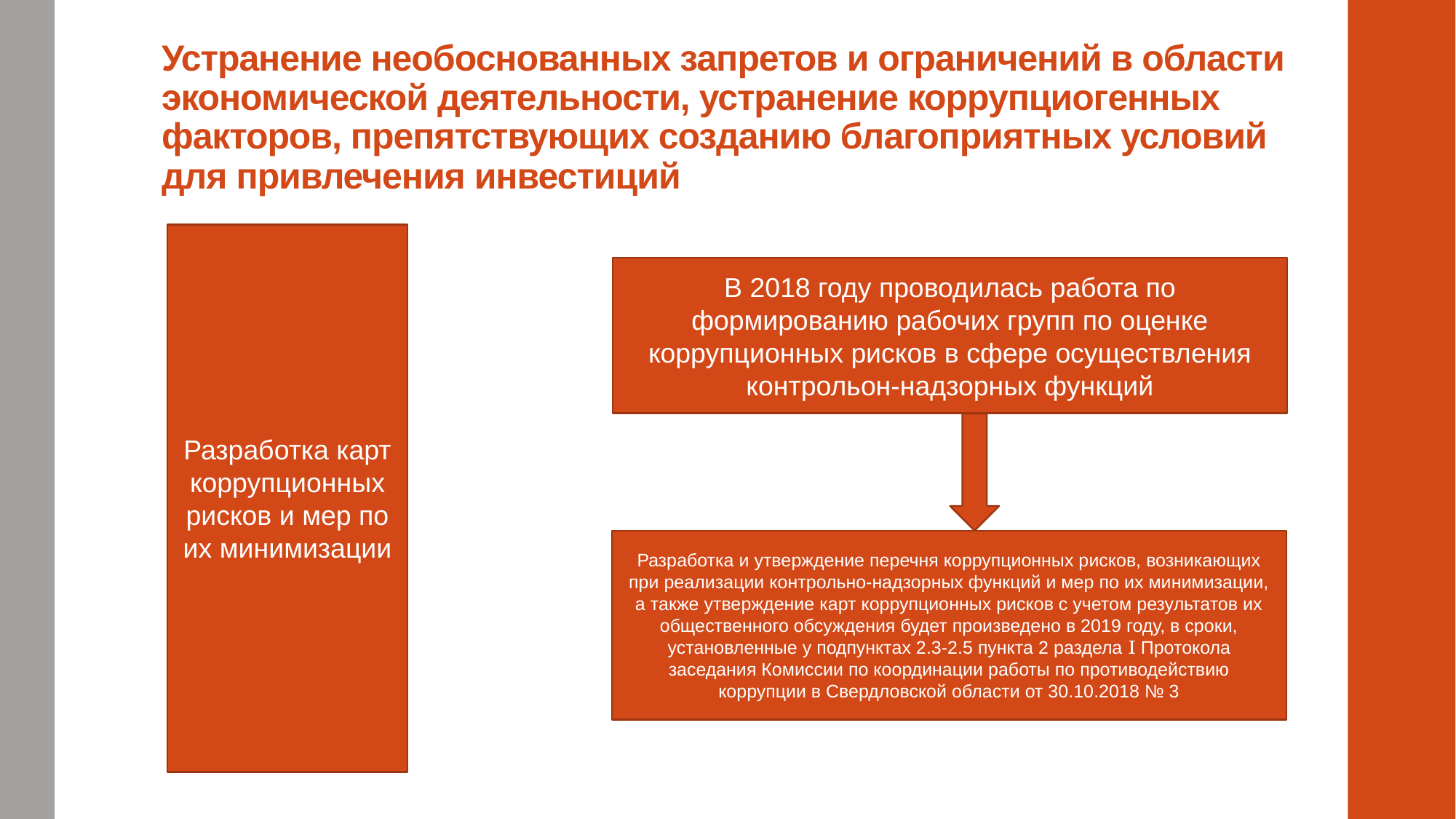

# Устранение необоснованных запретов и ограничений в области экономической деятельности, устранение коррупциогенных факторов, препятствующих созданию благоприятных условий для привлечения инвестиций
Разработка карт коррупционных рисков и мер по их минимизации
В 2018 году проводилась работа по формированию рабочих групп по оценке коррупционных рисков в сфере осуществления контрольон-надзорных функций

Разработка и утверждение перечня коррупционных рисков, возникающих при реализации контрольно-надзорных функций и мер по их минимизации, а также утверждение карт коррупционных рисков с учетом результатов их общественного обсуждения будет произведено в 2019 году, в сроки, установленные у подпунктах 2.3-2.5 пункта 2 раздела I Протокола заседания Комиссии по координации работы по противодействию коррупции в Свердловской области от 30.10.2018 № 3